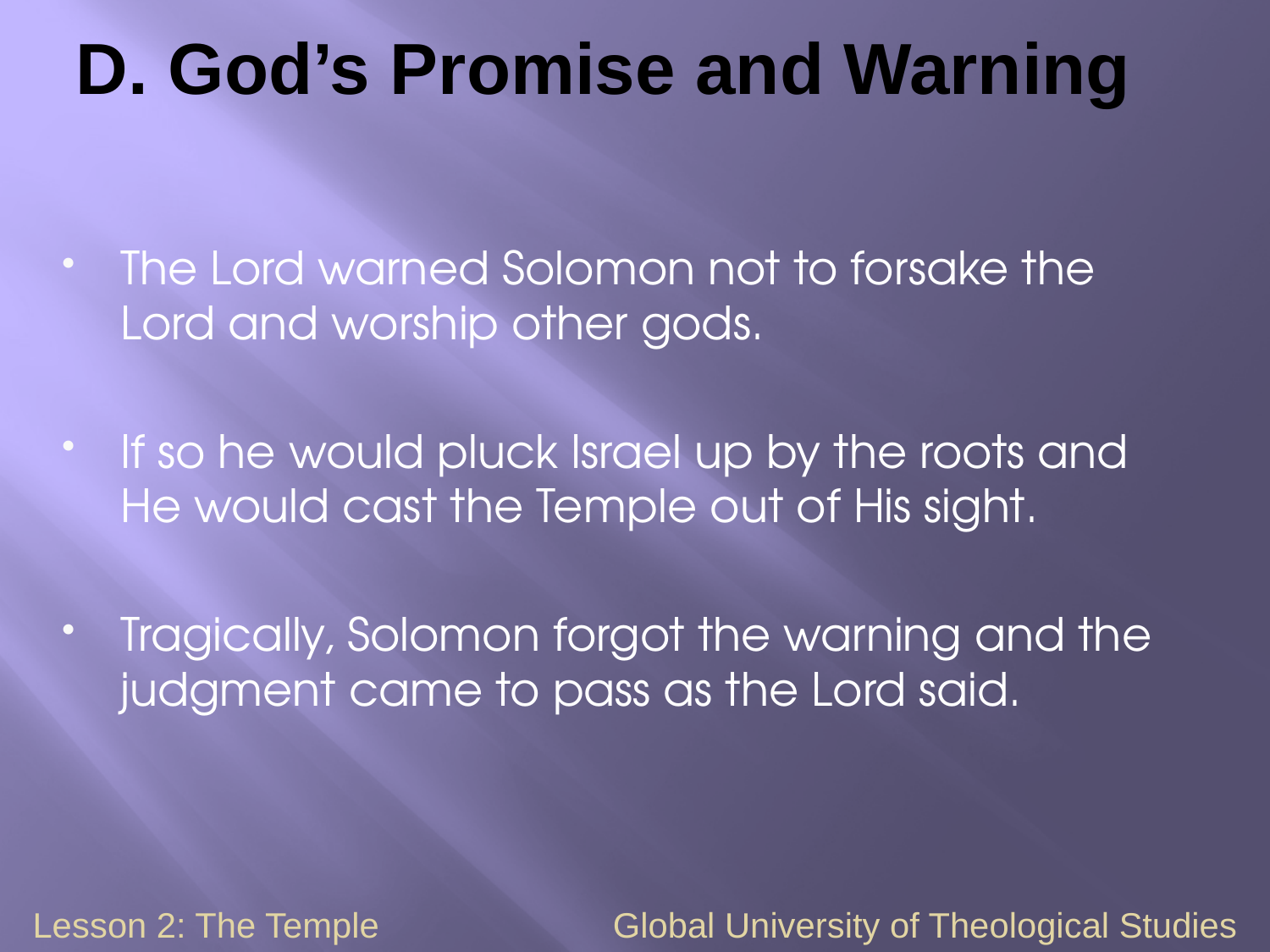

# D. God’s Promise and Warning
The Lord warned Solomon not to forsake the Lord and worship other gods.

If so he would pluck Israel up by the roots and He would cast the Temple out of His sight.

Tragically, Solomon forgot the warning and the judgment came to pass as the Lord said.
Lesson 2: The Temple                        Global University of Theological Studies